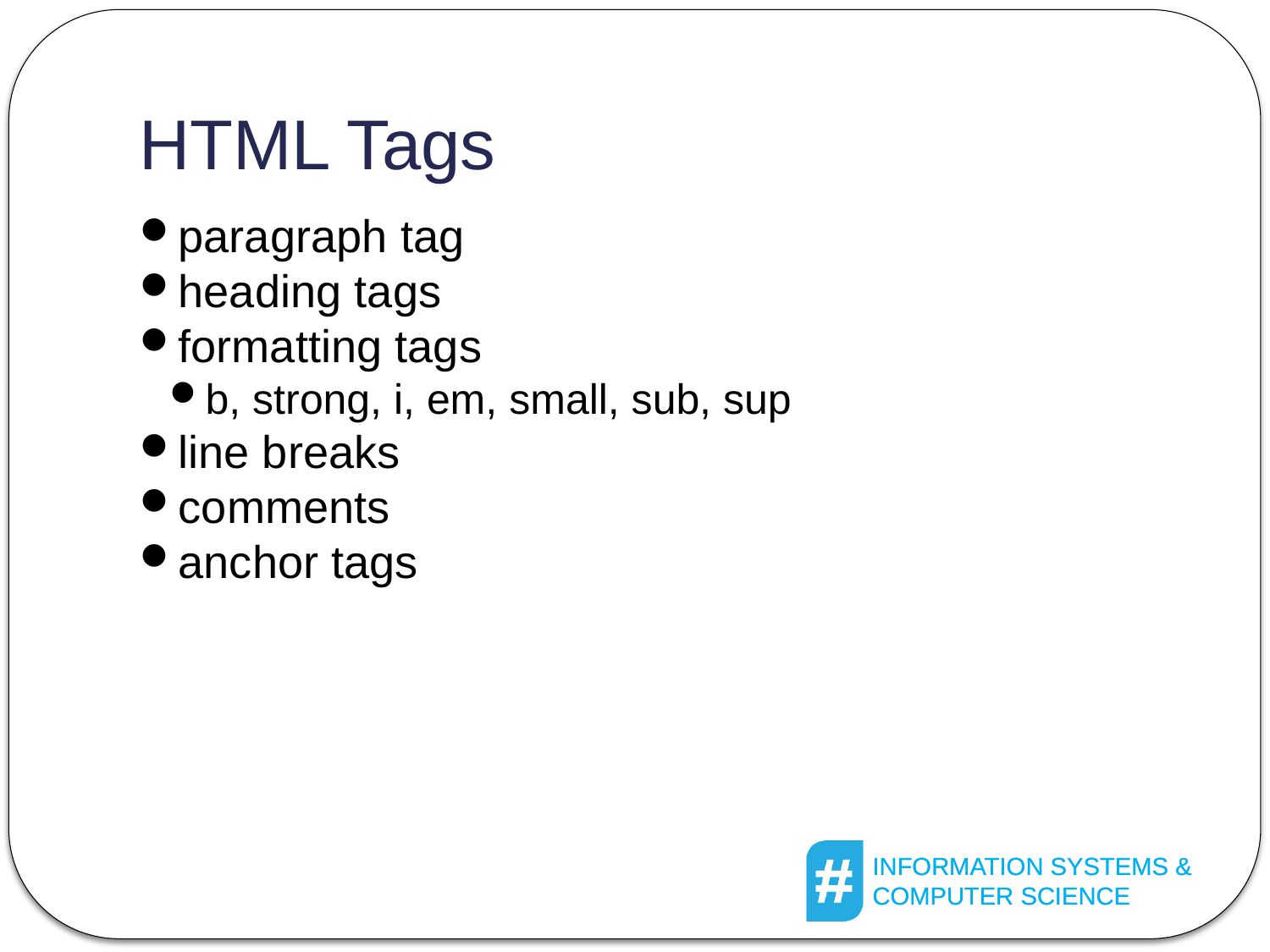

HTML Tags
paragraph tag
heading tags
formatting tags
b, strong, i, em, small, sub, sup
line breaks
comments
anchor tags